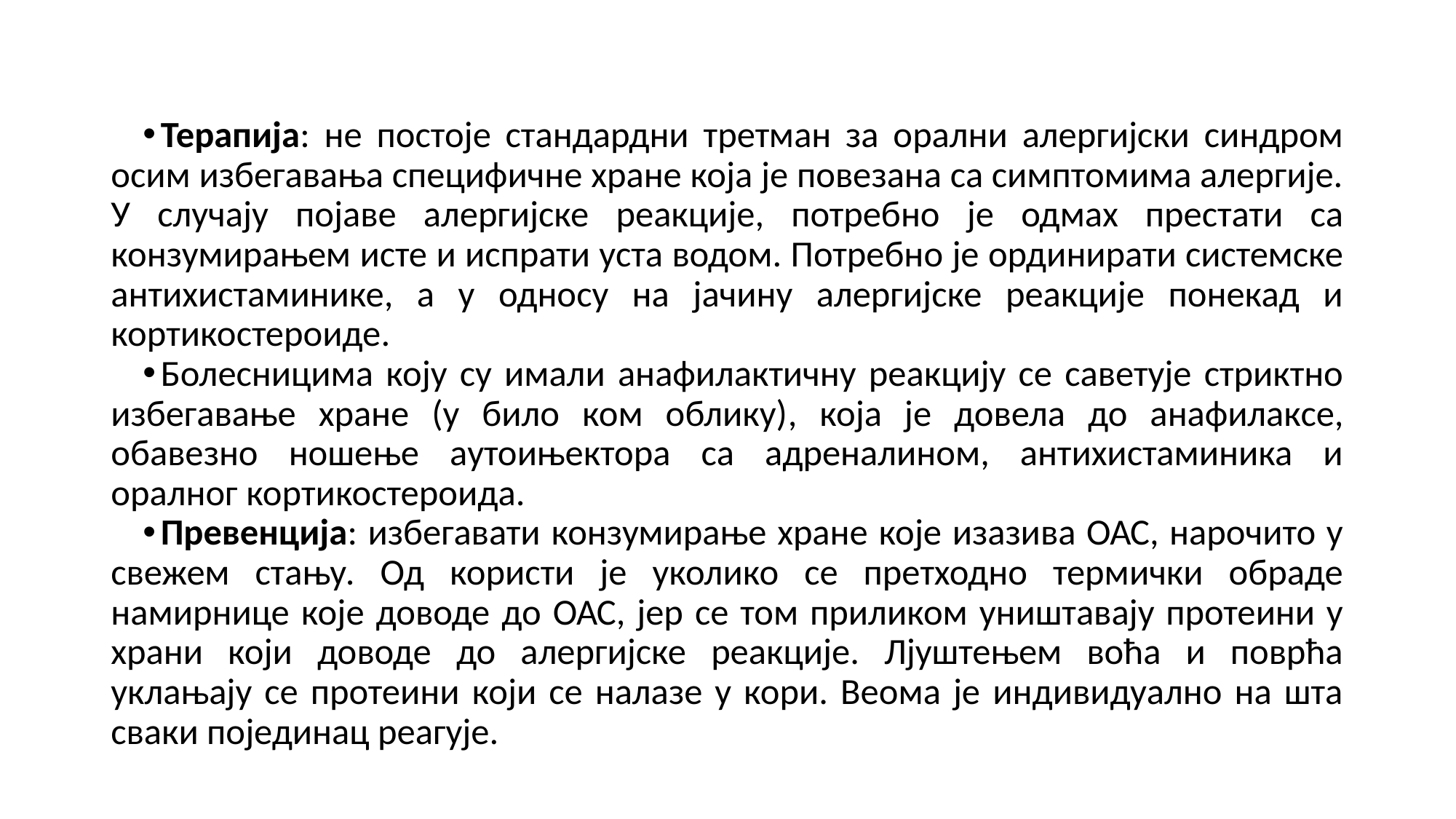

Терапија: не постоје стандардни третман за орални алергијски синдром осим избегавања специфичне хране која је повезана са симптомима алергије. У случају појаве алергијске реакције, потребно је одмах престати са конзумирањем исте и испрати уста водом. Потребно је ординирати системске антихистаминике, а у односу на јачину алергијске реакције понекад и кортикостероиде.
Болесницима коју су имали анафилактичну реакцију се саветује стриктно избегавање хране (у било ком облику), која је довела до анафилаксе, обавезно ношење аутоињектора са адреналином, антихистаминика и оралног кортикостероида.
Превенција: избегавати конзумирање хране које изазива ОАС, нарочито у свежем стању. Од користи је уколико се претходно термички обраде намирнице које доводе до ОАС, јер се том приликом уништавају протеини у храни који доводе до алергијске реакције. Лјуштењем воћа и поврћа уклањају се протеини који се налазе у кори. Веома је индивидуално на шта сваки појединац реагује.